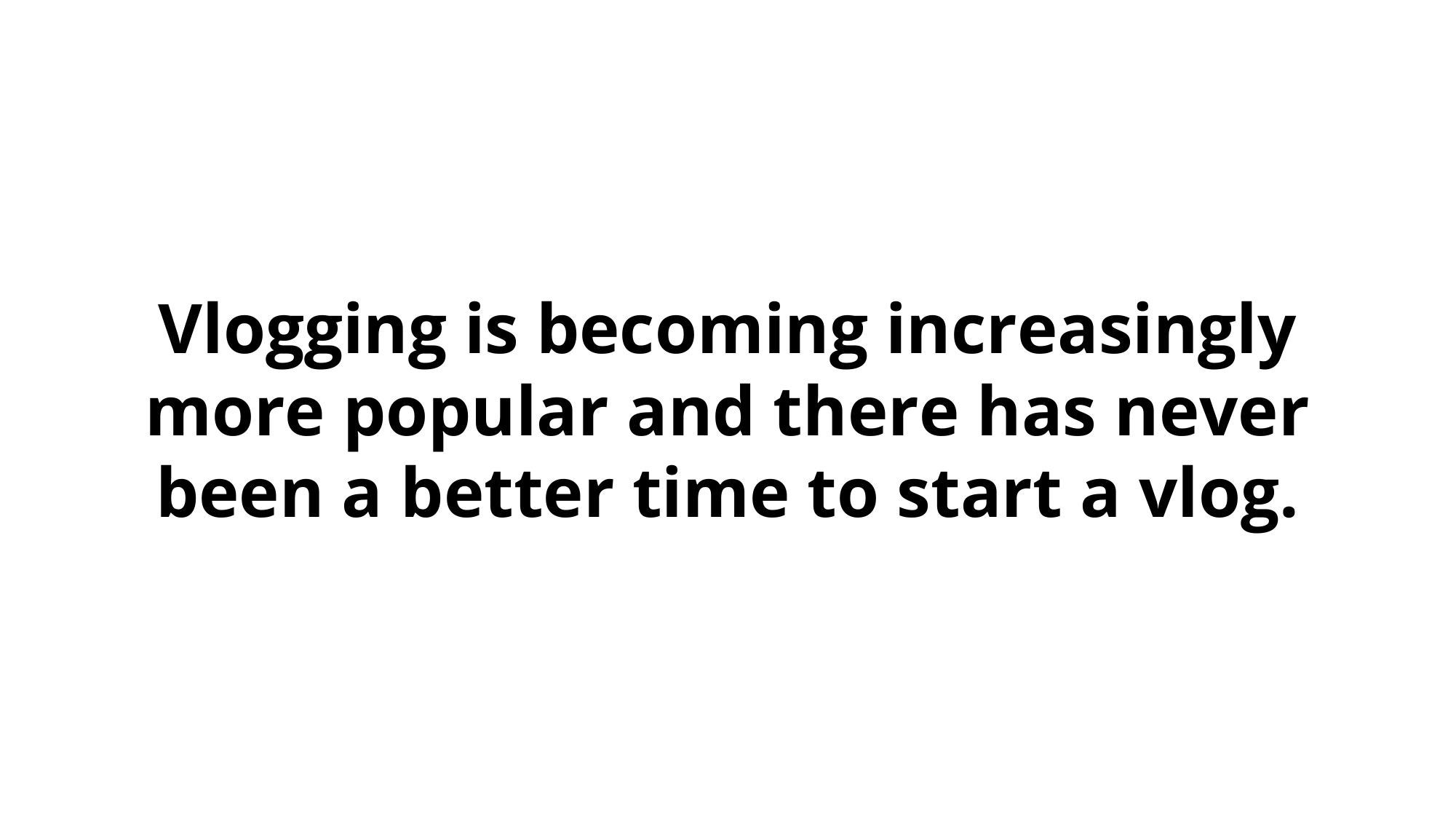

Vlogging is becoming increasingly more popular and there has never been a better time to start a vlog.